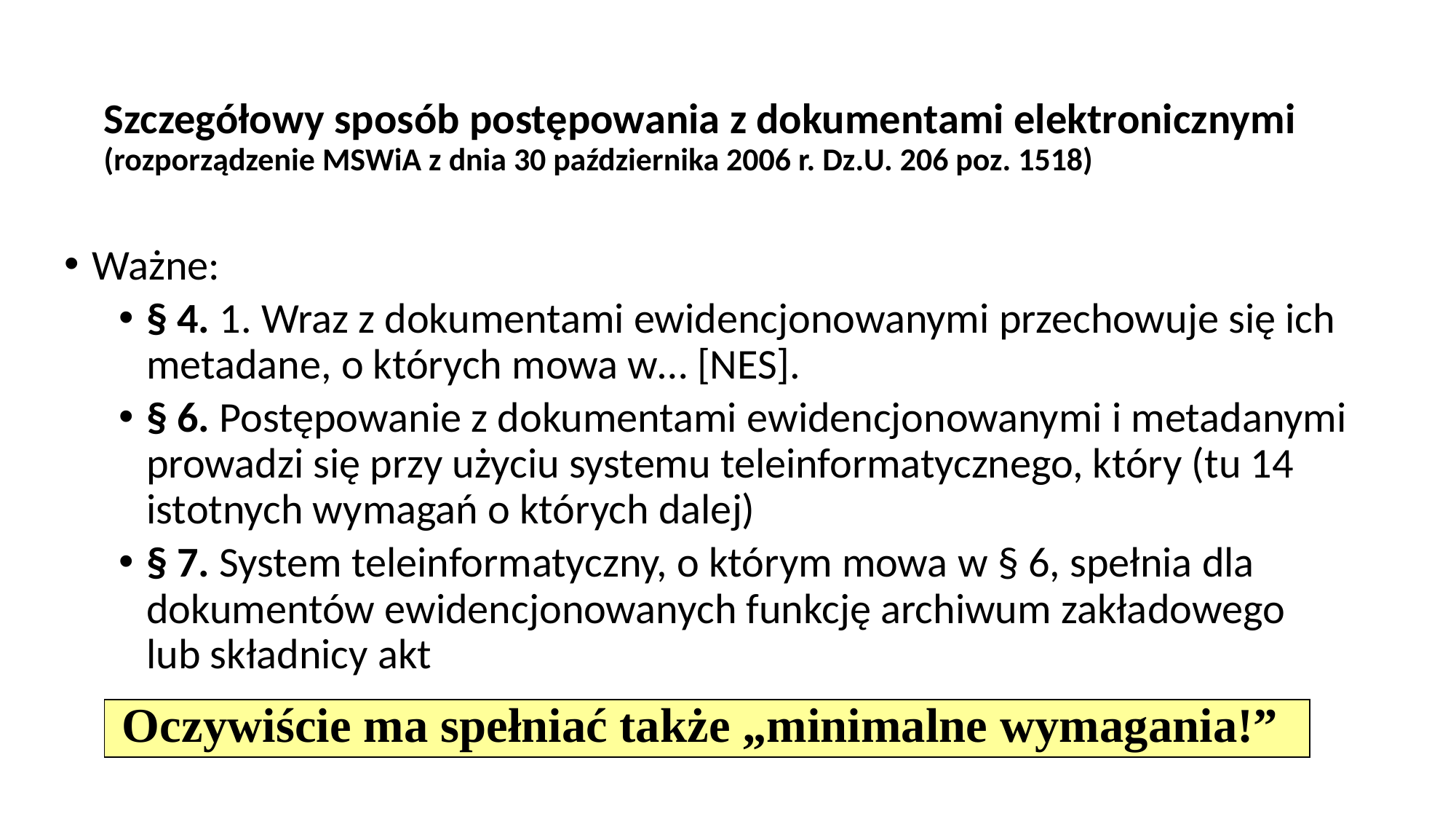

# Szczegółowy sposób postępowania z dokumentami elektronicznymi (rozporządzenie MSWiA z dnia 30 października 2006 r. Dz.U. 206 poz. 1518)
Ważne:
§ 4. 1. Wraz z dokumentami ewidencjonowanymi przechowuje się ich metadane, o których mowa w… [NES].
§ 6. Postępowanie z dokumentami ewidencjonowanymi i metadanymi prowadzi się przy użyciu systemu teleinformatycznego, który (tu 14 istotnych wymagań o których dalej)
§ 7. System teleinformatyczny, o którym mowa w § 6, spełnia dla dokumentów ewidencjonowanych funkcję archiwum zakładowego lub składnicy akt
Oczywiście ma spełniać także „minimalne wymagania!”